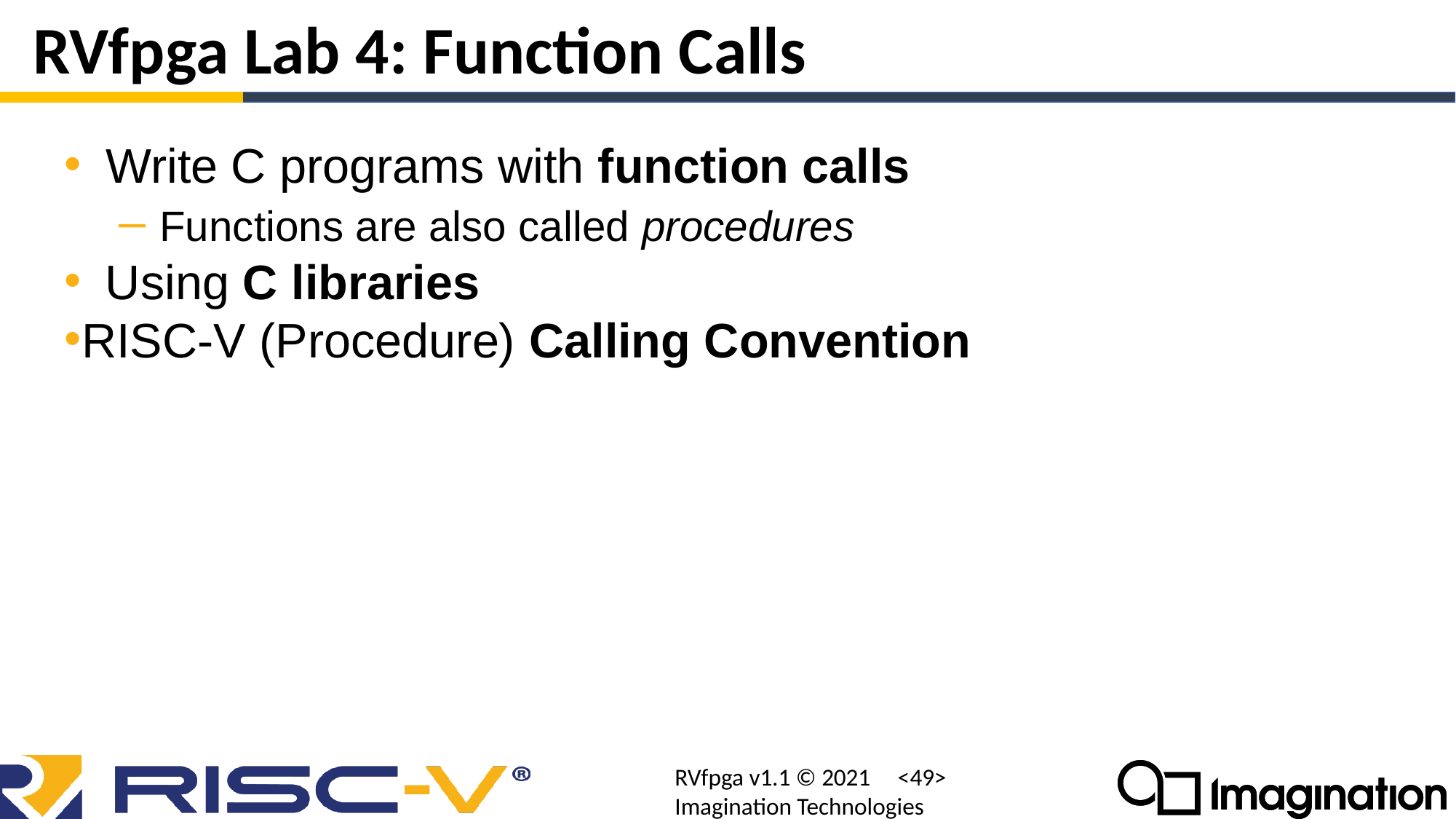

# RVfpga Lab 4: Function Calls
Write C programs with function calls
 Functions are also called procedures
Using C libraries
RISC-V (Procedure) Calling Convention